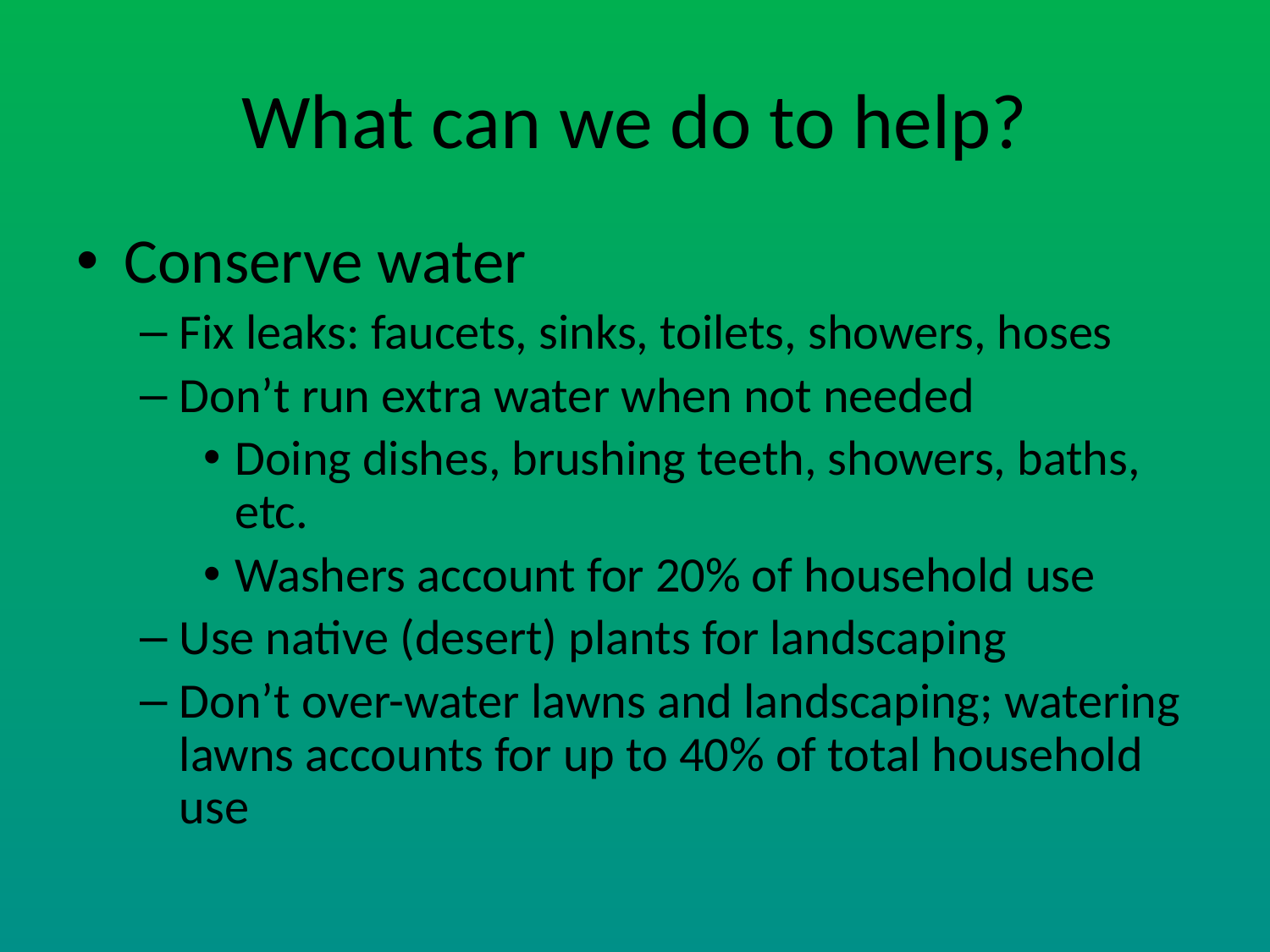

# What can we do to help?
Conserve water
Fix leaks: faucets, sinks, toilets, showers, hoses
Don’t run extra water when not needed
Doing dishes, brushing teeth, showers, baths, etc.
Washers account for 20% of household use
Use native (desert) plants for landscaping
Don’t over-water lawns and landscaping; watering lawns accounts for up to 40% of total household use